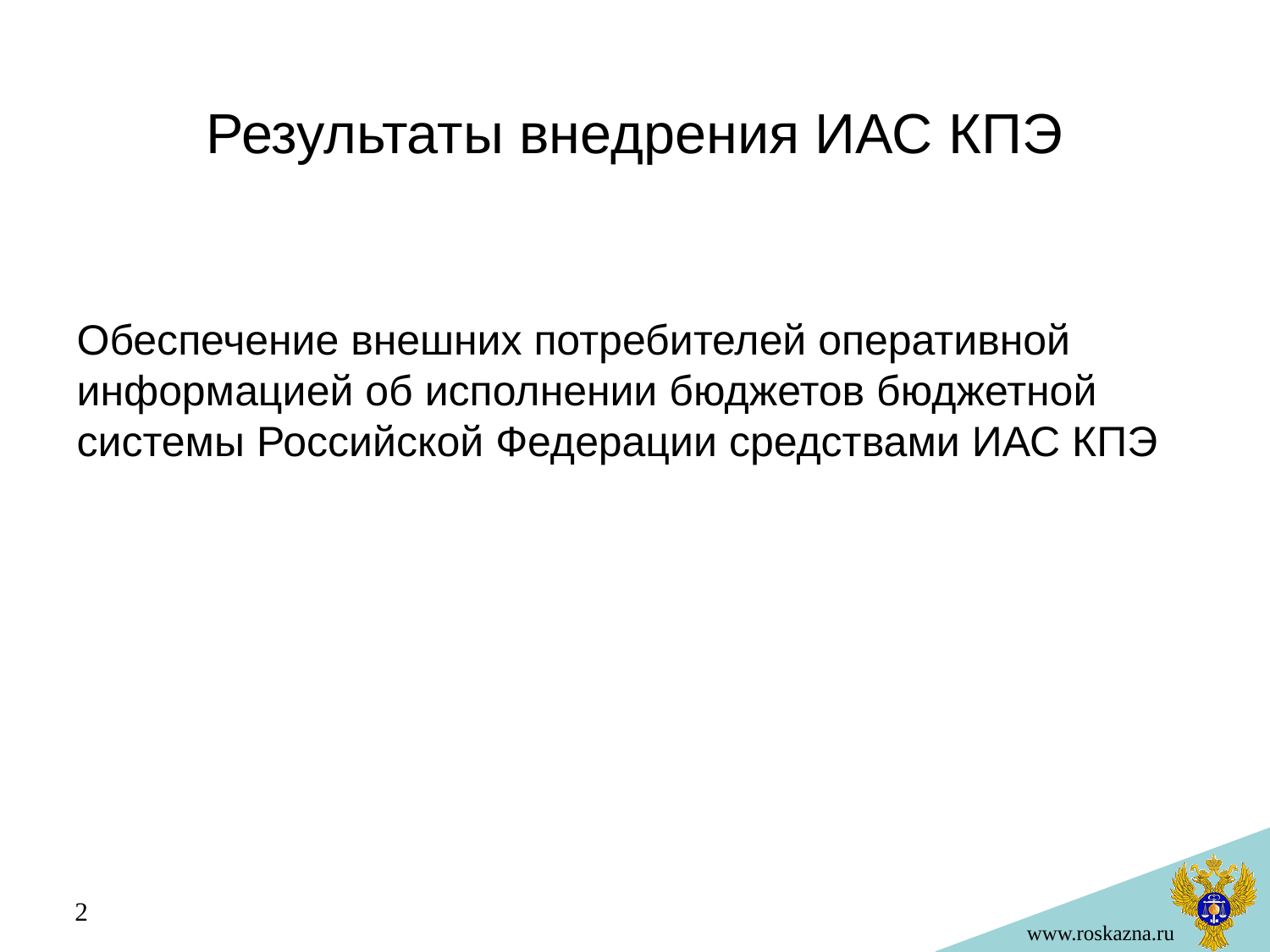

# Результаты внедрения ИАС КПЭ

Обеспечение внешних потребителей оперативной информацией об исполнении бюджетов бюджетной системы Российской Федерации средствами ИАС КПЭ
2